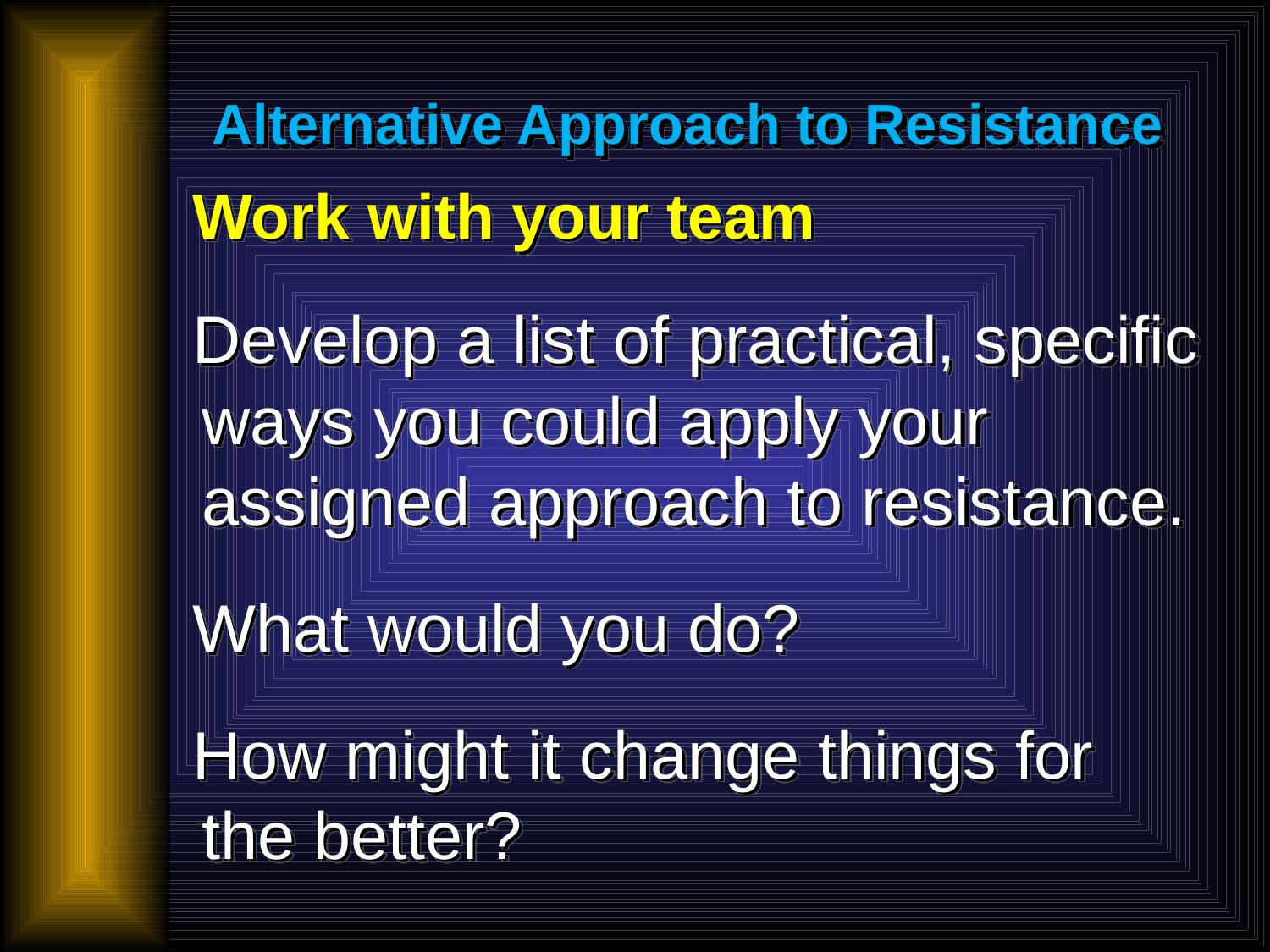

# Alternative Approach to Resistance
Work with your team
Develop a list of practical, specific ways you could apply your assigned approach to resistance.
What would you do?
How might it change things for the better?